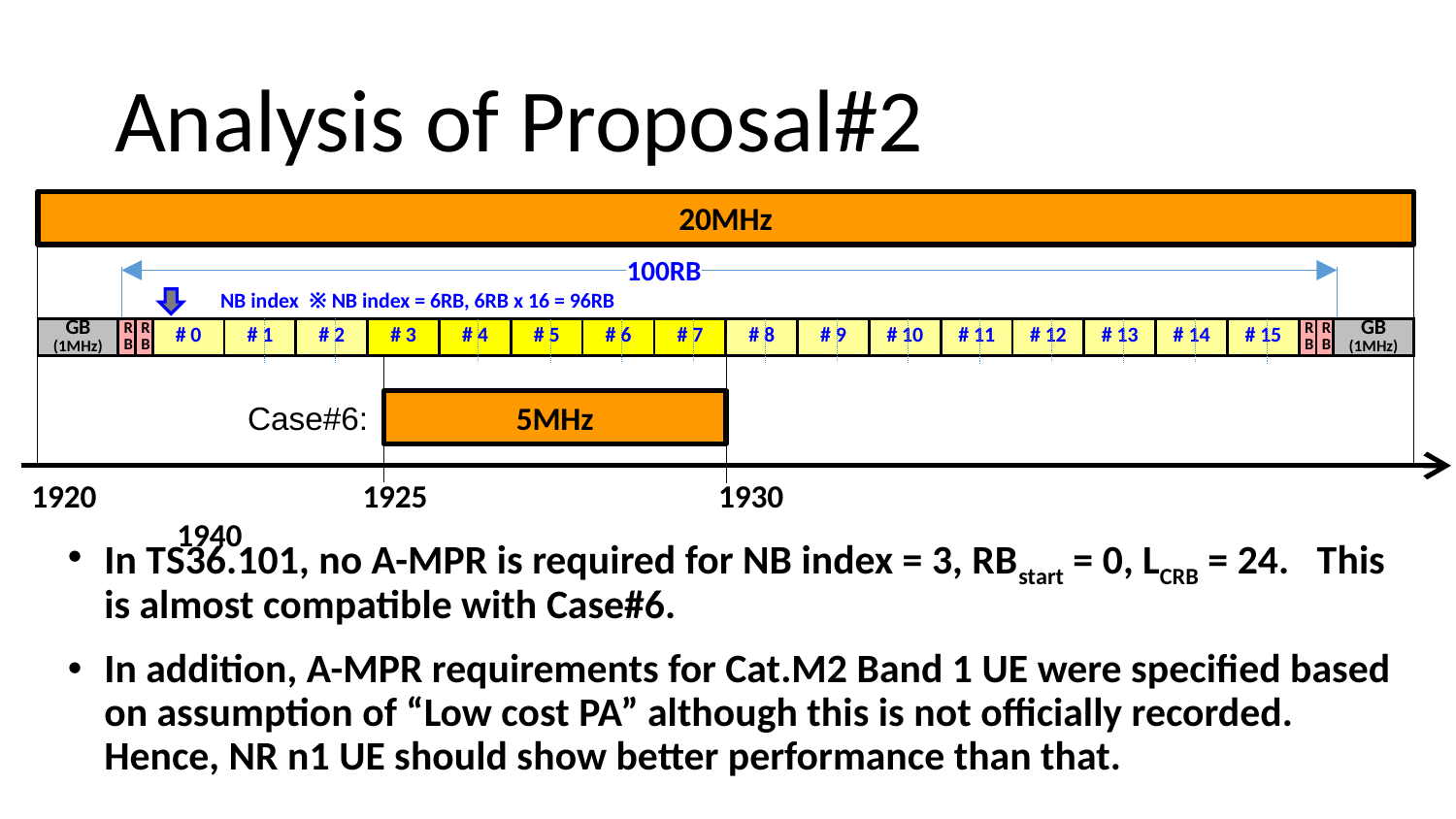

# Analysis of Proposal#2
20MHz
100RB
↓ 　NB index	※ NB index = 6RB, 6RB x 16 = 96RB

| GB (1MHz) | RB | RB | # 0 | # 1 | # 2 | # 3 | # 4 | # 5 | # 6 | # 7 | # 8 | # 9 | # 10 | # 11 | # 12 | # 13 | # 14 | # 15 | RB | RB | GB (1MHz) |
| --- | --- | --- | --- | --- | --- | --- | --- | --- | --- | --- | --- | --- | --- | --- | --- | --- | --- | --- | --- | --- | --- |
Case#6:
5MHz
1920		　1925		　　　1930					1940
In TS36.101, no A-MPR is required for NB index = 3, RBstart = 0, LCRB = 24.   This is almost compatible with Case#6.
In addition, A-MPR requirements for Cat.M2 Band 1 UE were specified based on assumption of “Low cost PA” although this is not officially recorded.   Hence, NR n1 UE should show better performance than that.